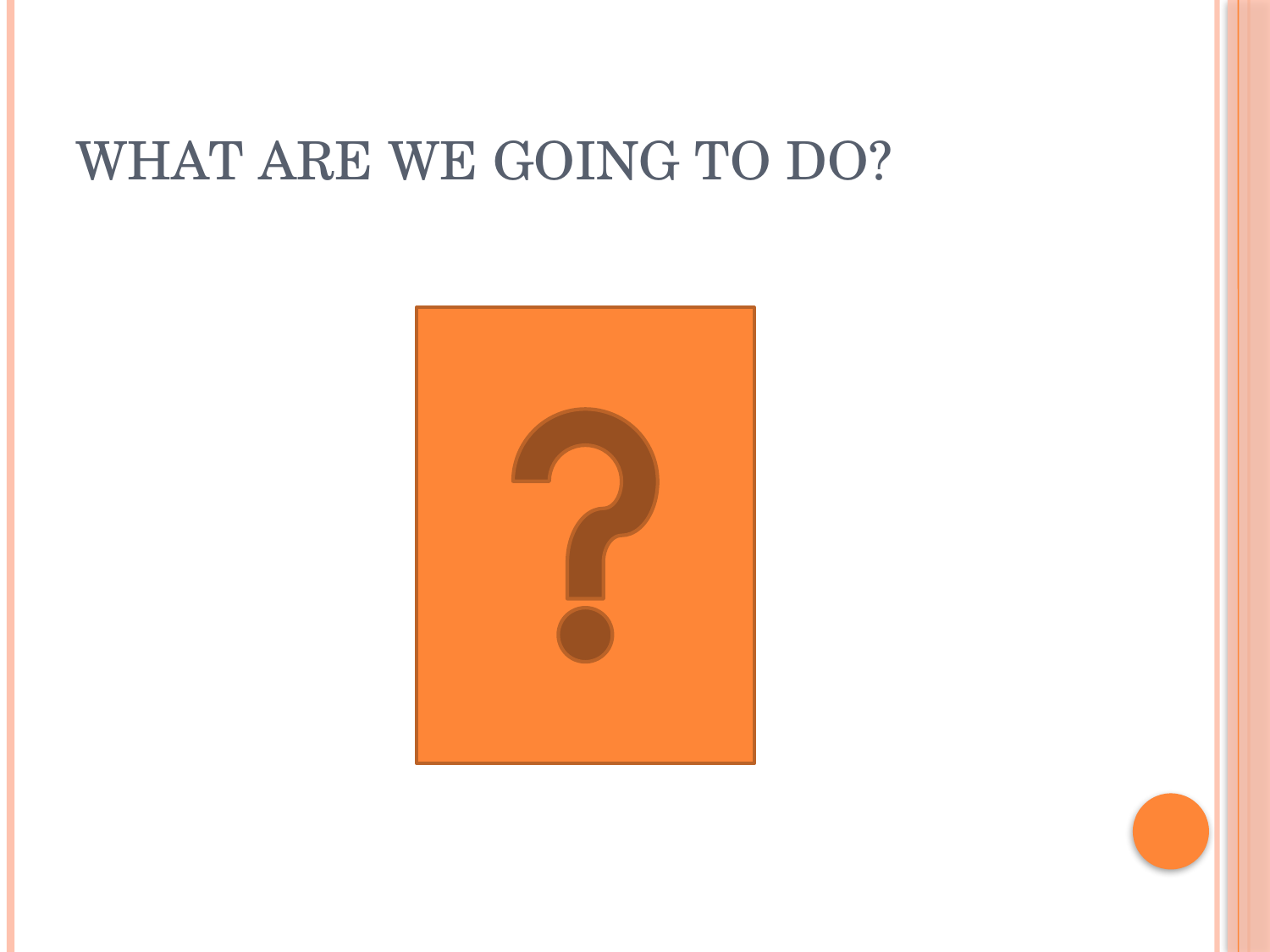

# What are we going to do?